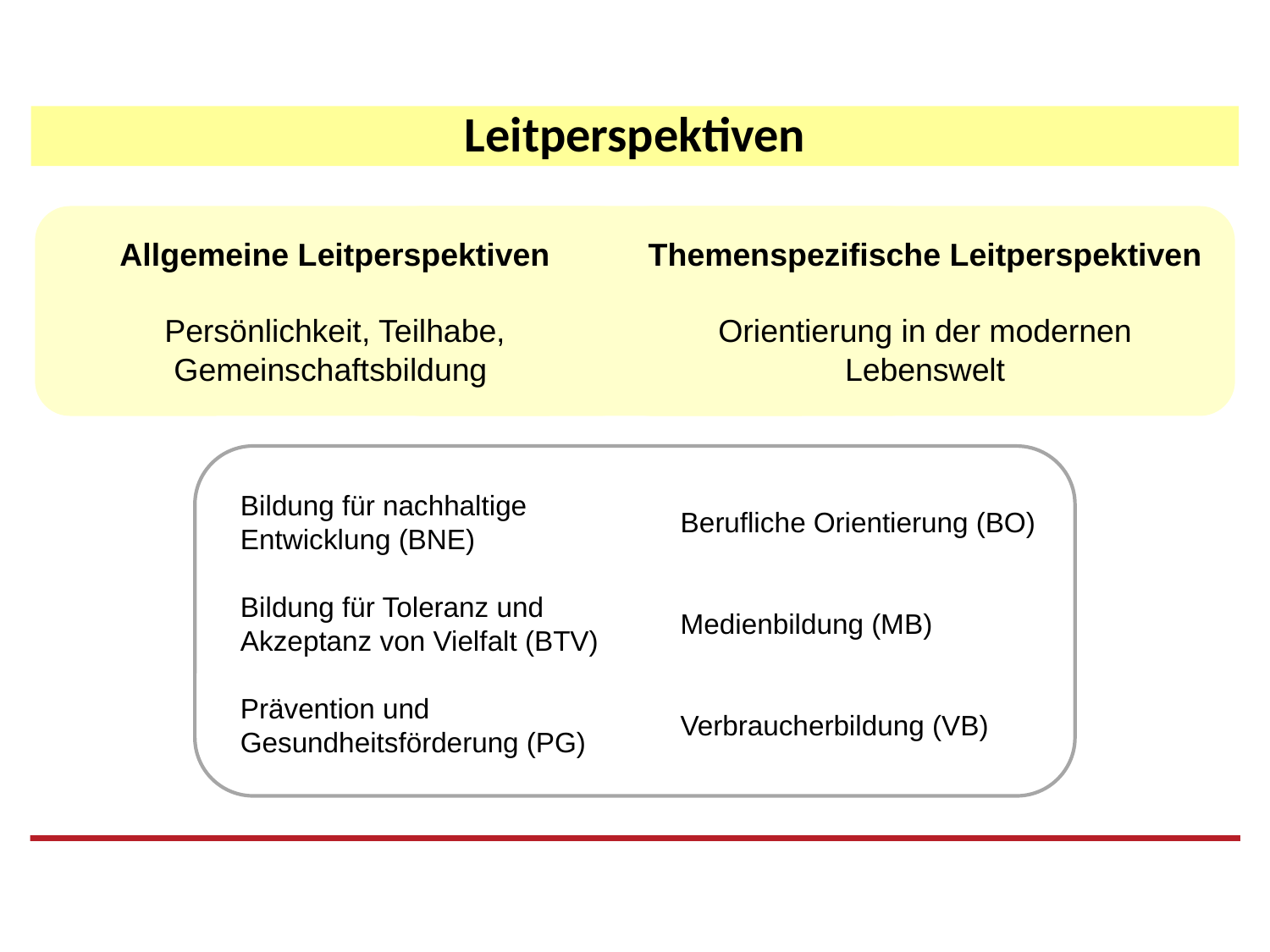

Leitperspektiven

Allgemeine Leitperspektiven

Persönlichkeit, Teilhabe, Gemeinschaftsbildung

Themenspezifische Leitperspektiven

Orientierung in der modernen Lebenswelt

Bildung für nachhaltige
Entwicklung (BNE)

Bildung für Toleranz und
Akzeptanz von Vielfalt (BTV)

Prävention und
Gesundheitsförderung (PG)

Berufliche Orientierung (BO)

Medienbildung (MB)

Verbraucherbildung (VB)